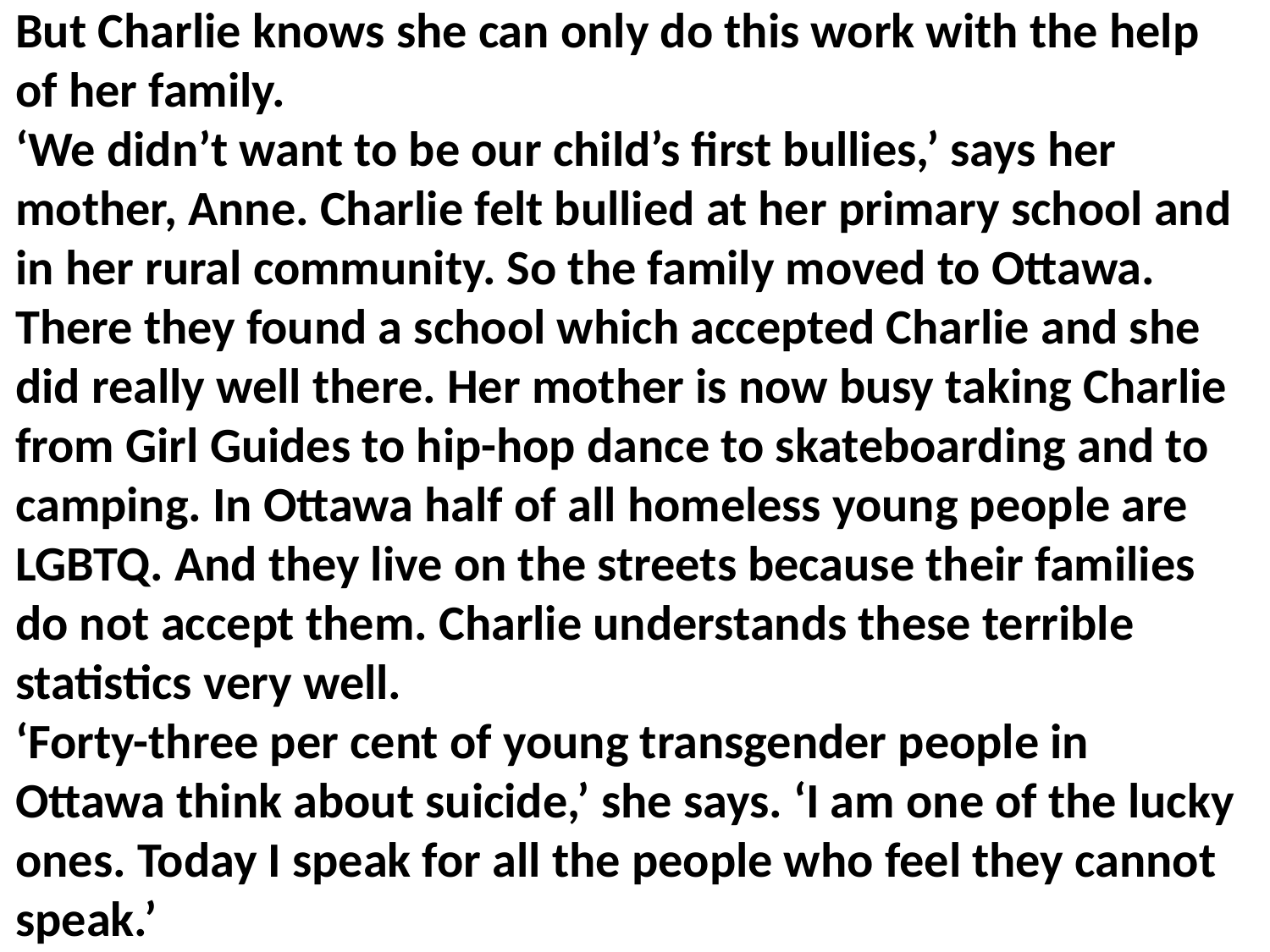

But Charlie knows she can only do this work with the help of her family.
‘We didn’t want to be our child’s first bullies,’ says her mother, Anne. Charlie felt bullied at her primary school and in her rural community. So the family moved to Ottawa. There they found a school which accepted Charlie and she did really well there. Her mother is now busy taking Charlie from Girl Guides to hip-hop dance to skateboarding and to camping. In Ottawa half of all homeless young people are LGBTQ. And they live on the streets because their families do not accept them. Charlie understands these terrible statistics very well.
‘Forty-three per cent of young transgender people in Ottawa think about suicide,’ she says. ‘I am one of the lucky ones. Today I speak for all the people who feel they cannot speak.’